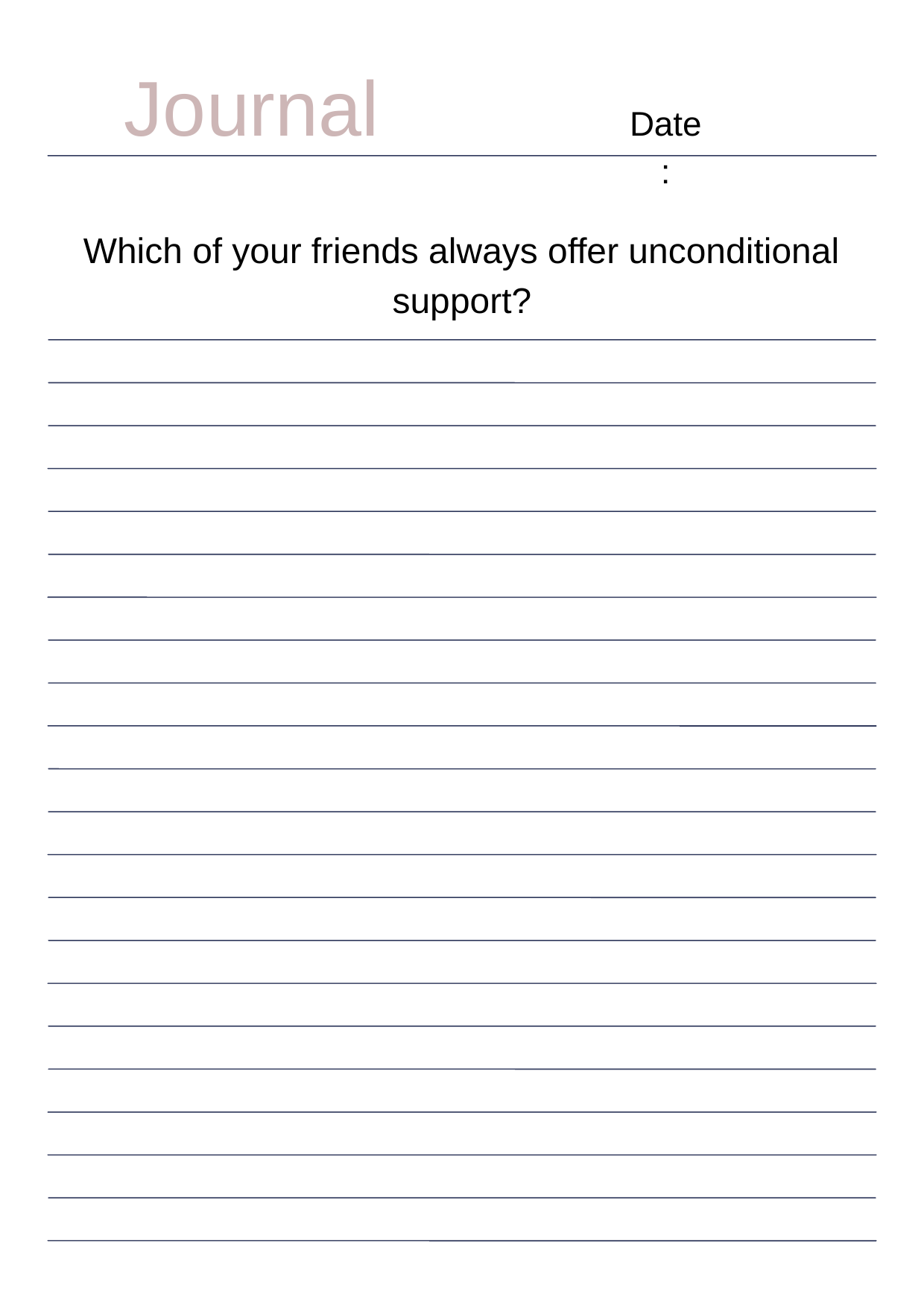

Journal
Date:

Which of your friends always offer unconditional support?